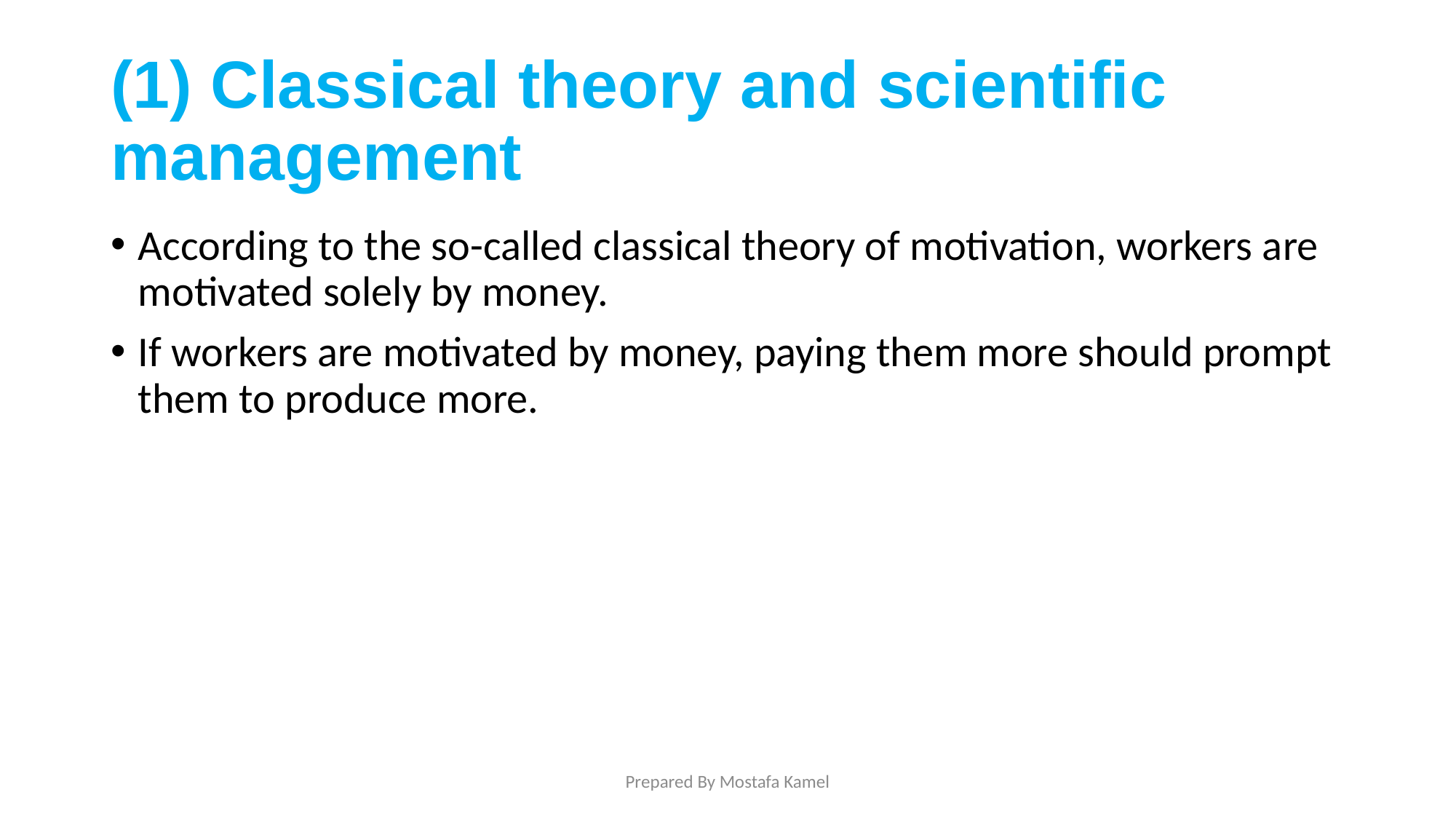

# (1) Classical theory and scientific management
According to the so-called classical theory of motivation, workers are motivated solely by money.
If workers are motivated by money, paying them more should prompt them to produce more.
Prepared By Mostafa Kamel